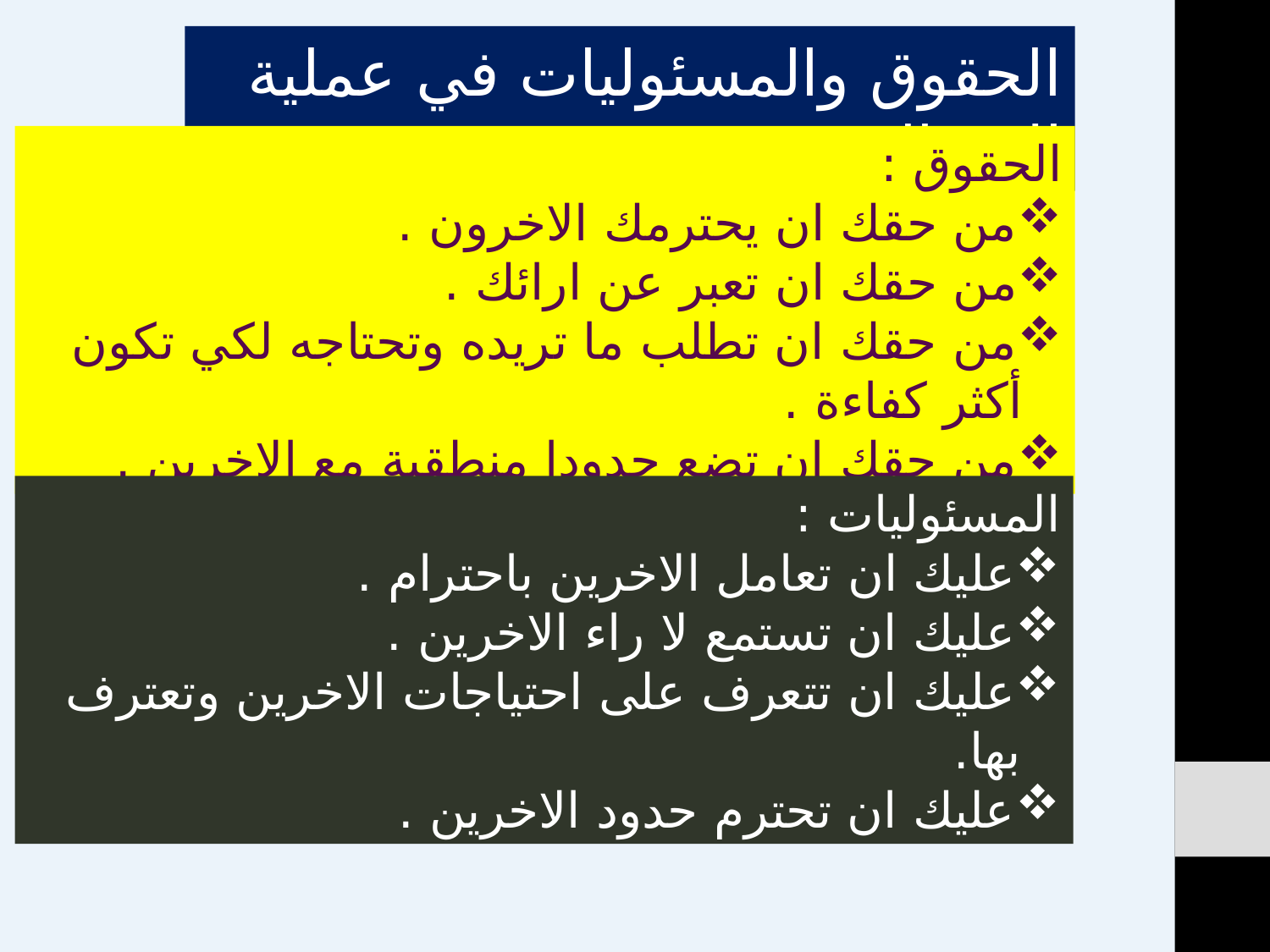

الحقوق والمسئوليات في عملية الاتصال
الحقوق :
من حقك ان يحترمك الاخرون .
من حقك ان تعبر عن ارائك .
من حقك ان تطلب ما تريده وتحتاجه لكي تكون أكثر كفاءة .
من حقك ان تضع حدودا منطقية مع الاخرين .
المسئوليات :
عليك ان تعامل الاخرين باحترام .
عليك ان تستمع لا راء الاخرين .
عليك ان تتعرف على احتياجات الاخرين وتعترف بها.
عليك ان تحترم حدود الاخرين .